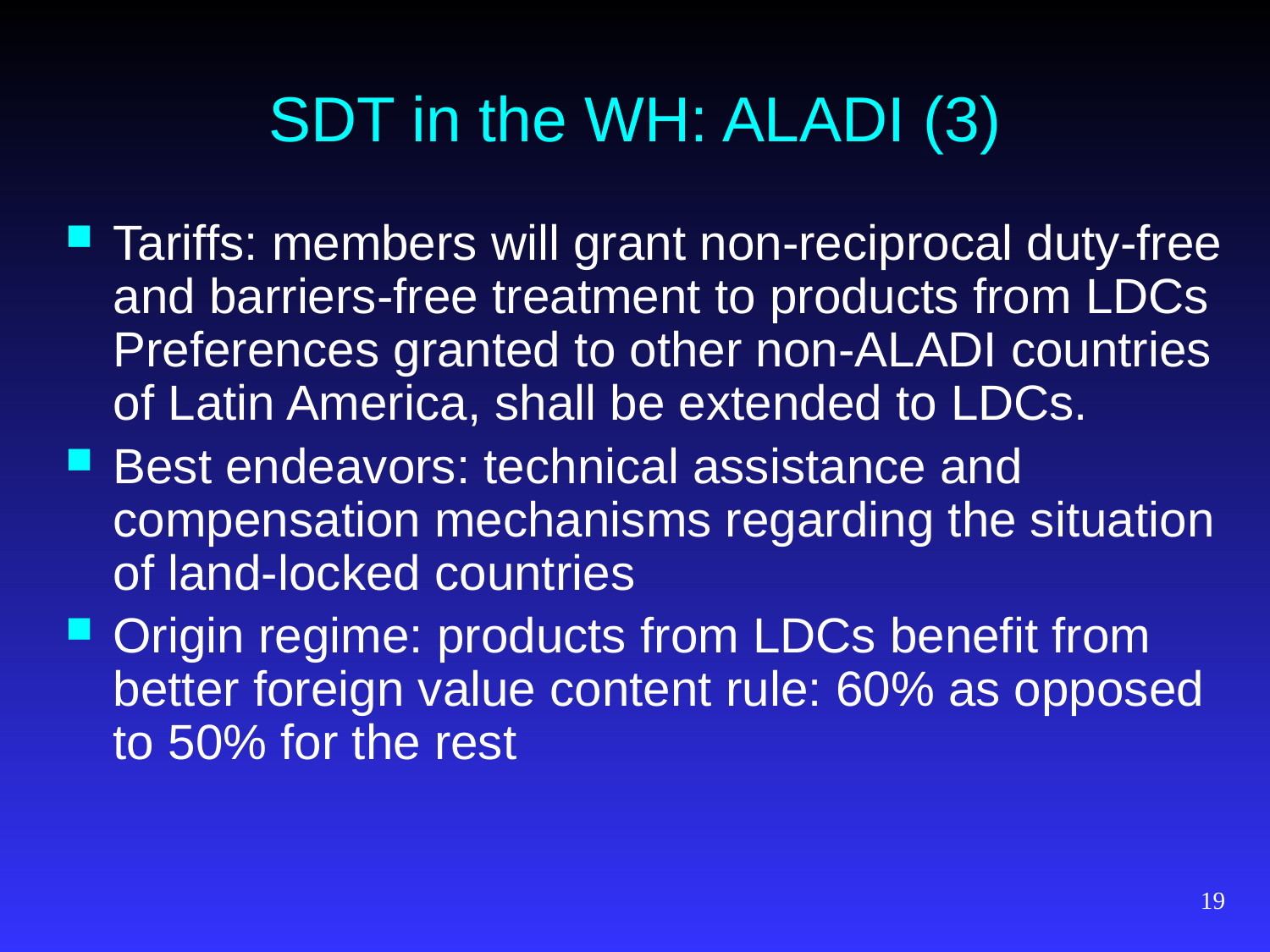

# SDT in the WH: ALADI (3)
Tariffs: members will grant non-reciprocal duty-free and barriers-free treatment to products from LDCs Preferences granted to other non-ALADI countries of Latin America, shall be extended to LDCs.
Best endeavors: technical assistance and compensation mechanisms regarding the situation of land-locked countries
Origin regime: products from LDCs benefit from better foreign value content rule: 60% as opposed to 50% for the rest
19